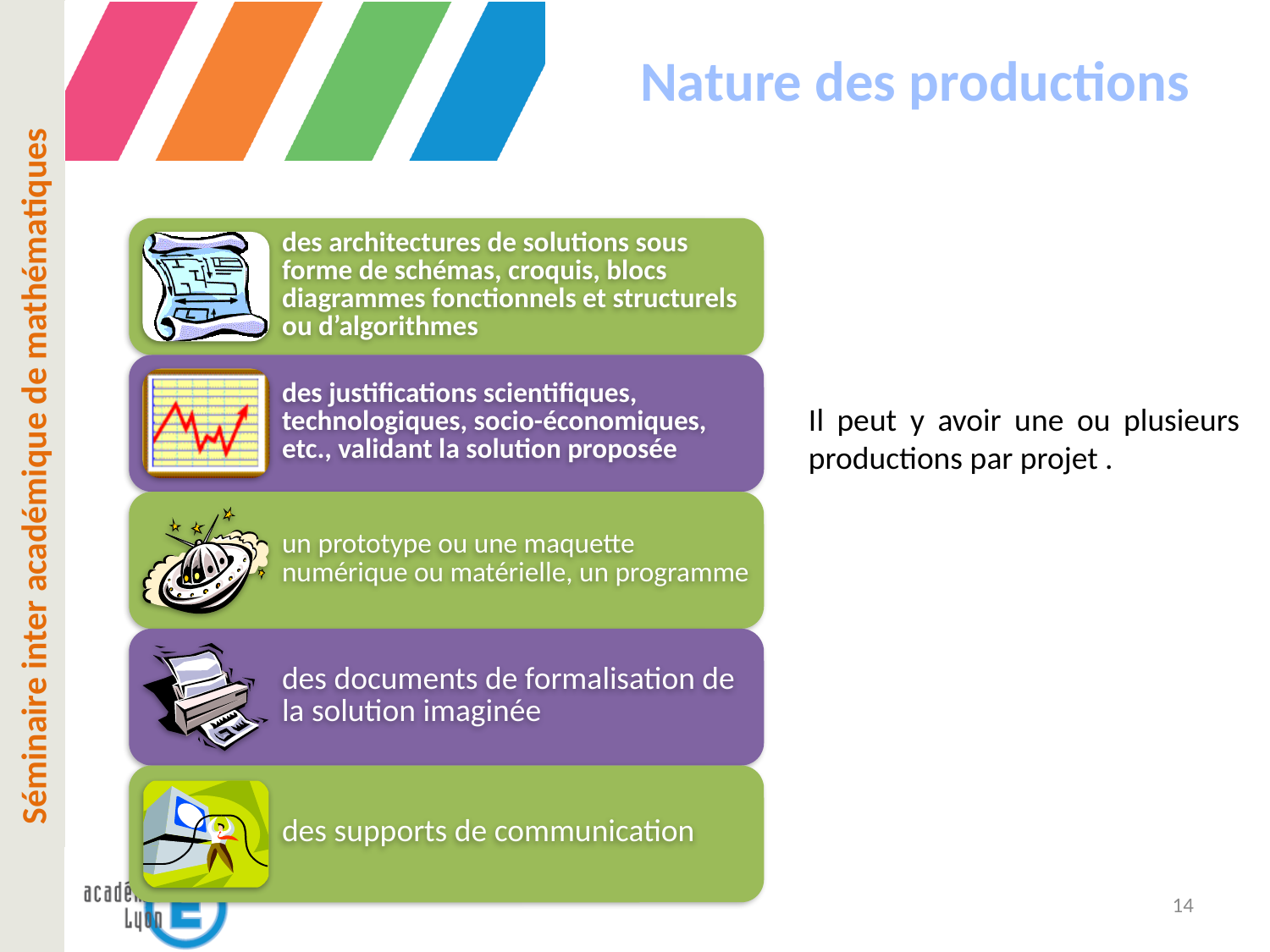

Nature des productions
des architectures de solutions sous forme de schémas, croquis, blocs diagrammes fonctionnels et structurels ou d’algorithmes
des justifications scientifiques, technologiques, socio-économiques, etc., validant la solution proposée
un prototype ou une maquette numérique ou matérielle, un programme
des documents de formalisation de la solution imaginée
des supports de communication
Il peut y avoir une ou plusieurs productions par projet .

14